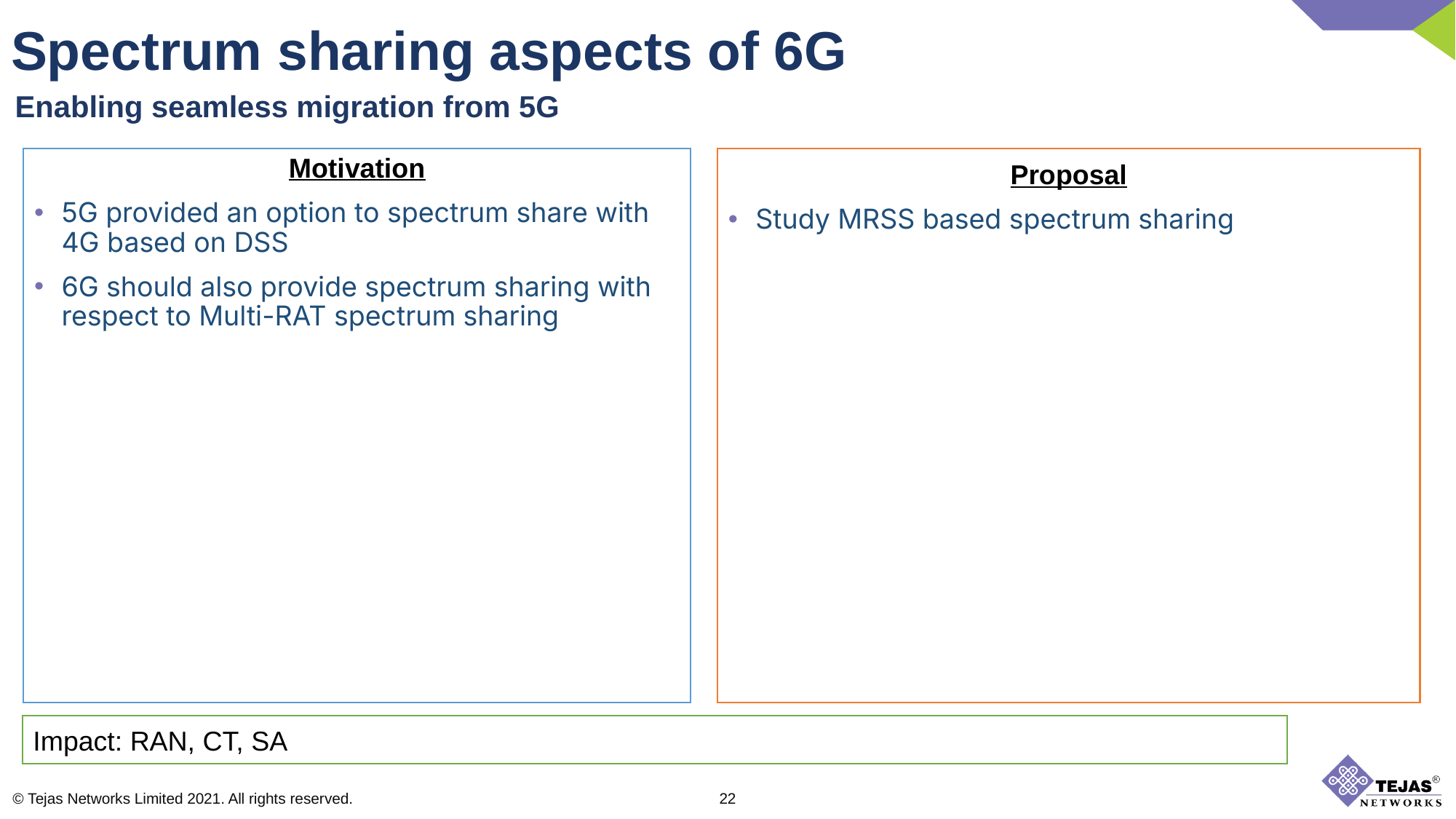

Spectrum sharing aspects of 6G
Enabling seamless migration from 5G
Motivation
5G provided an option to spectrum share with 4G based on DSS
6G should also provide spectrum sharing with respect to Multi-RAT spectrum sharing

Proposal
Study MRSS based spectrum sharing
Impact: RAN, CT, SA